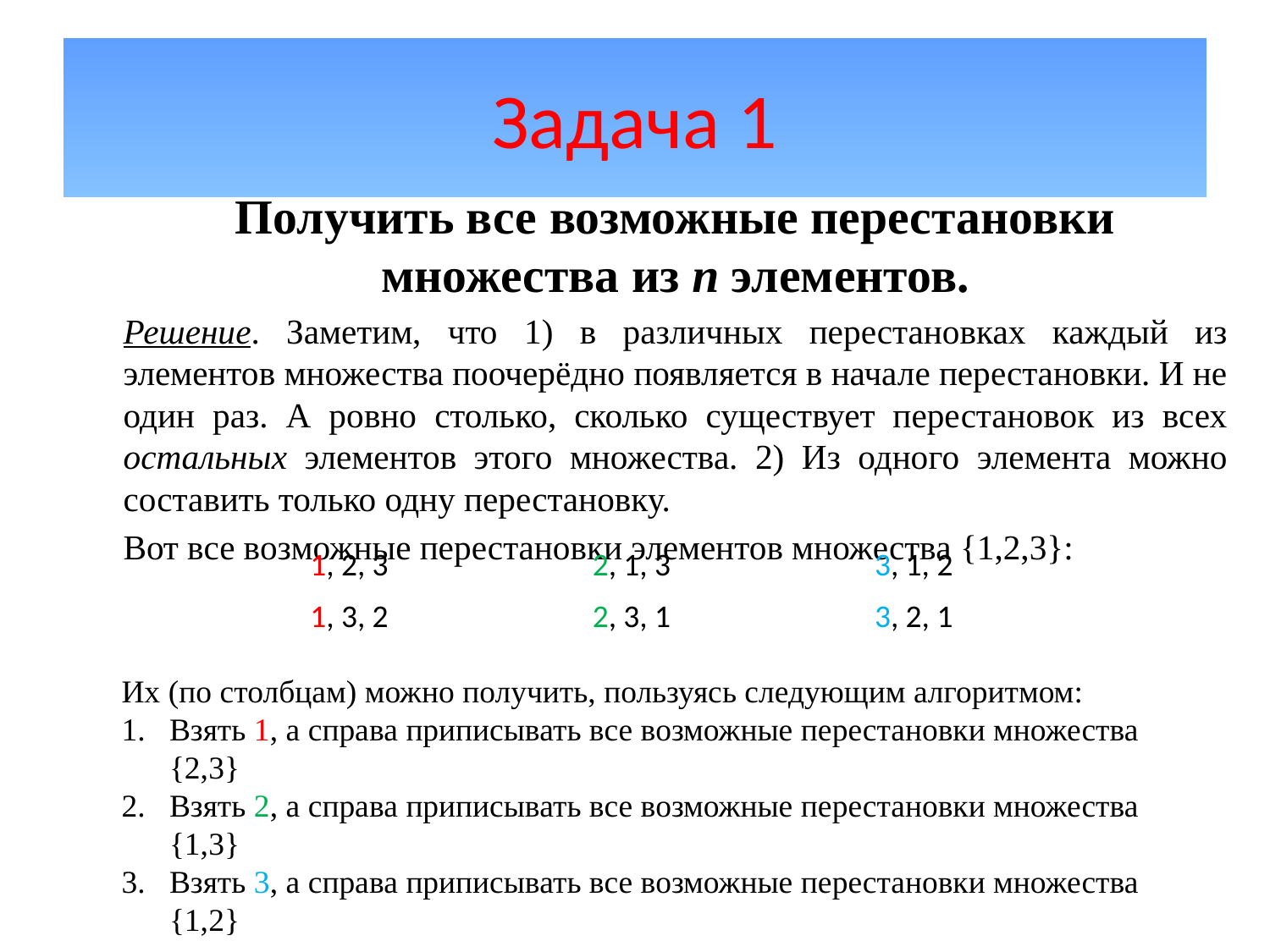

# Задача 1
Получить все возможные перестановки множества из n элементов.
Решение. Заметим, что 1) в различных перестановках каждый из элементов множества поочерёдно появляется в начале перестановки. И не один раз. А ровно столько, сколько существует перестановок из всех остальных элементов этого множества. 2) Из одного элемента можно составить только одну перестановку.
Вот все возможные перестановки элементов множества {1,2,3}:

| 1, 2, 3 | 2, 1, 3 | 3, 1, 2 |
| --- | --- | --- |
| 1, 3, 2 | 2, 3, 1 | 3, 2, 1 |
Их (по столбцам) можно получить, пользуясь следующим алгоритмом:
Взять 1, а справа приписывать все возможные перестановки множества {2,3}
Взять 2, а справа приписывать все возможные перестановки множества {1,3}
Взять 3, а справа приписывать все возможные перестановки множества {1,2}